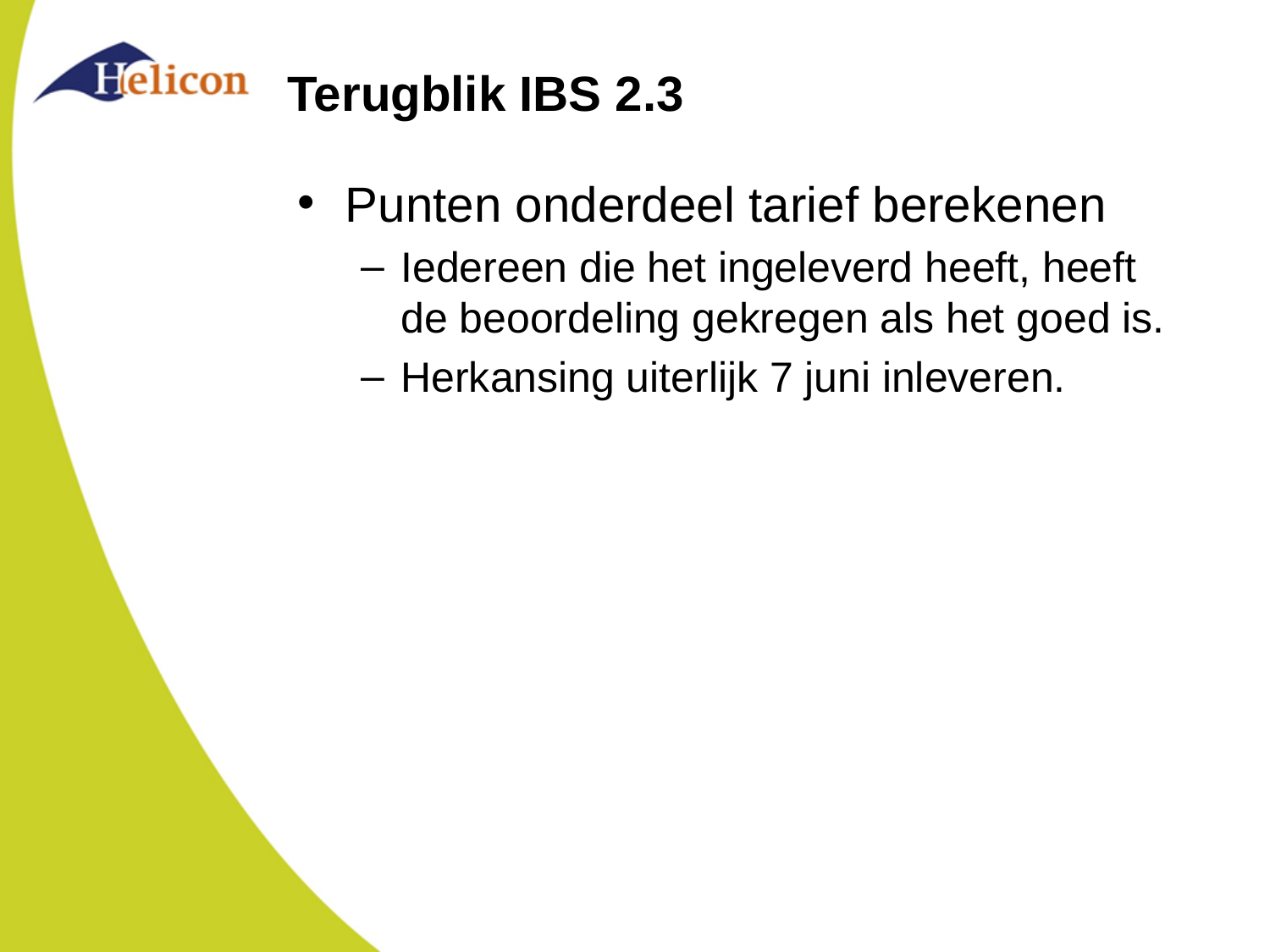

# Terugblik IBS 2.3
Punten onderdeel tarief berekenen
Iedereen die het ingeleverd heeft, heeft de beoordeling gekregen als het goed is.
Herkansing uiterlijk 7 juni inleveren.